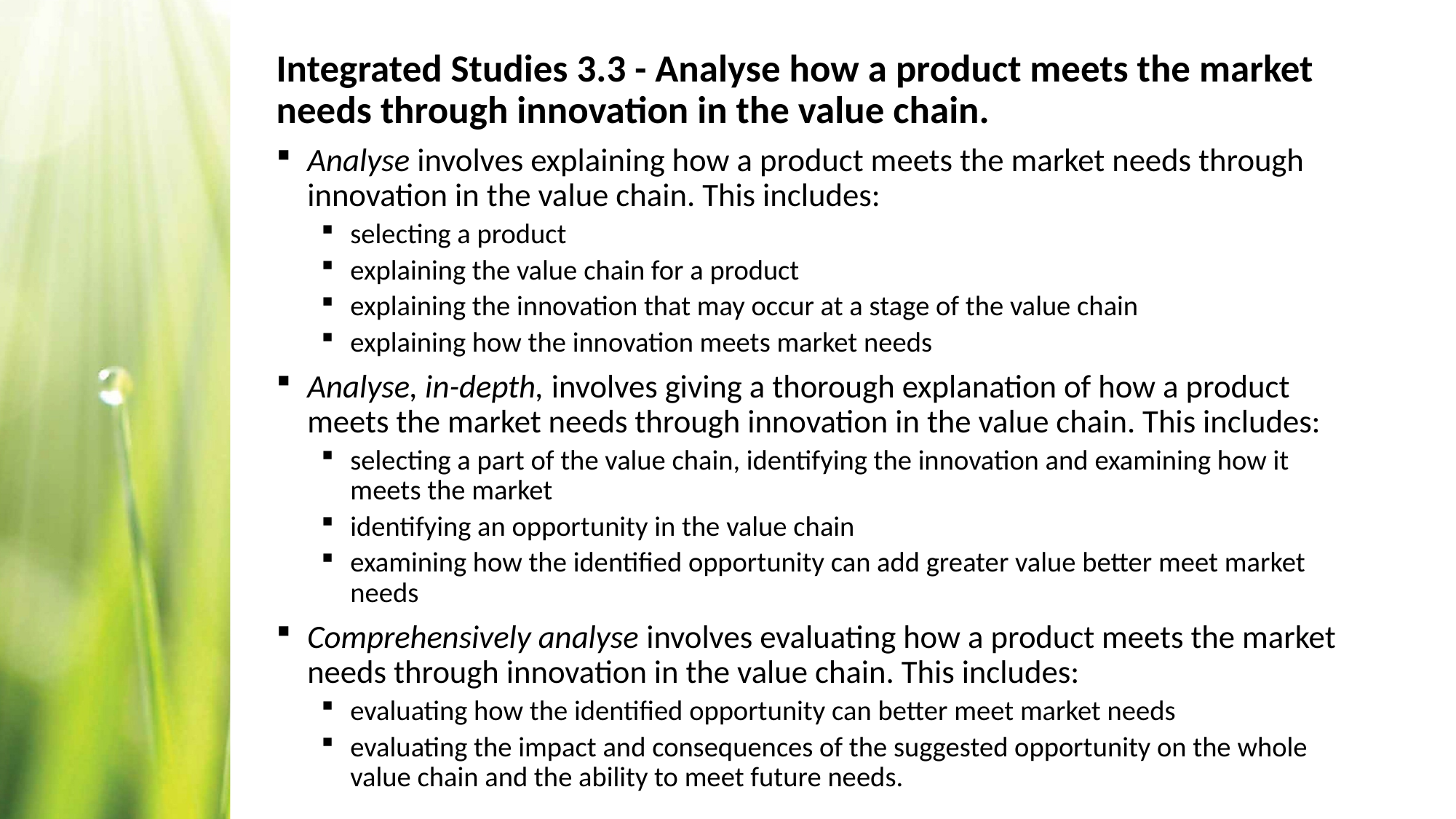

Integrated Studies 3.3 - Analyse how a product meets the market needs through innovation in the value chain.
Analyse involves explaining how a product meets the market needs through innovation in the value chain. This includes:
selecting a product
explaining the value chain for a product
explaining the innovation that may occur at a stage of the value chain
explaining how the innovation meets market needs
Analyse, in-depth, involves giving a thorough explanation of how a product meets the market needs through innovation in the value chain. This includes:
selecting a part of the value chain, identifying the innovation and examining how it meets the market
identifying an opportunity in the value chain
examining how the identified opportunity can add greater value better meet market needs
Comprehensively analyse involves evaluating how a product meets the market needs through innovation in the value chain. This includes:
evaluating how the identified opportunity can better meet market needs
evaluating the impact and consequences of the suggested opportunity on the whole value chain and the ability to meet future needs.